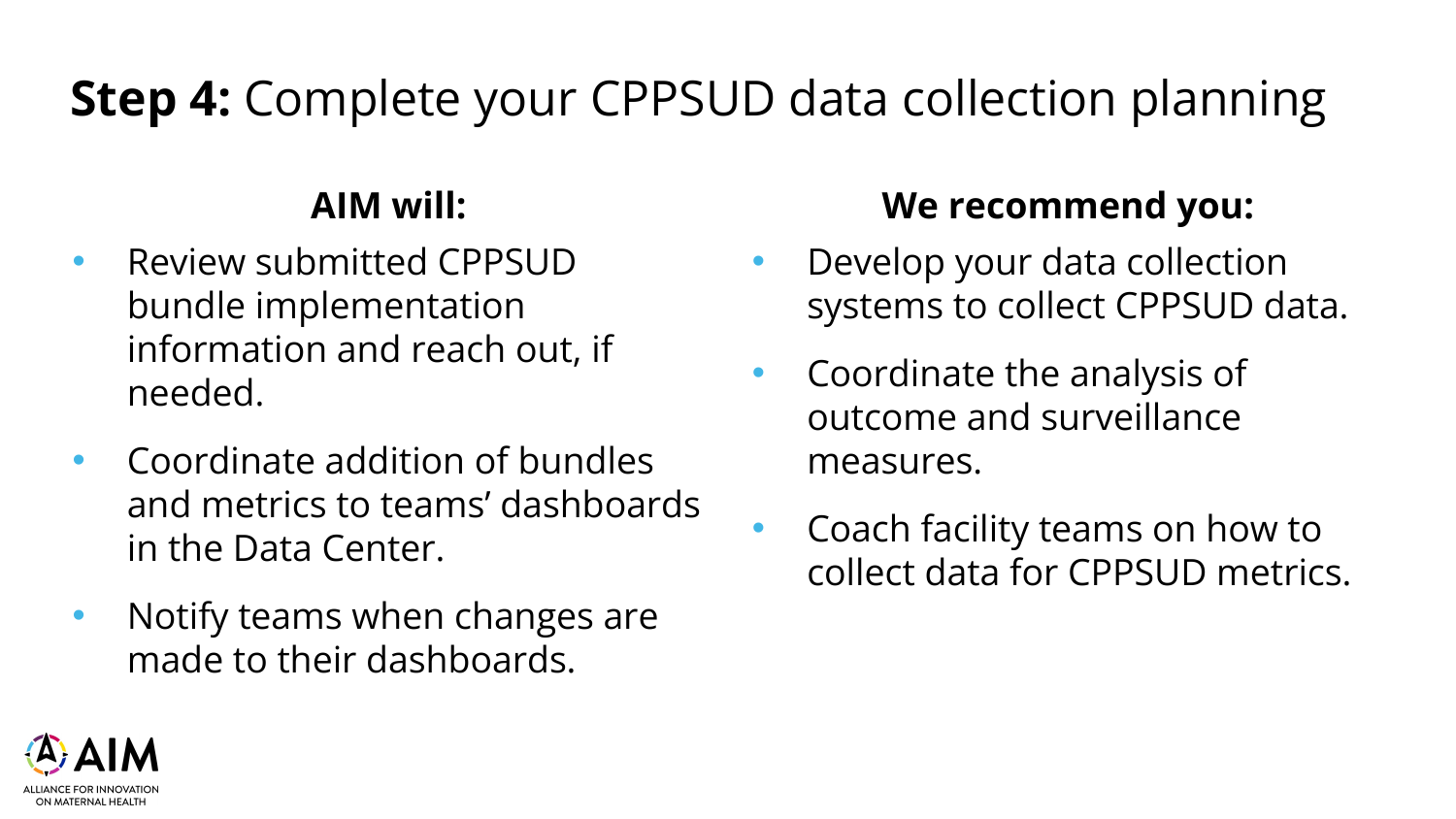

# Step 4: Complete your CPPSUD data collection planning
AIM will:
Review submitted CPPSUD bundle implementation information and reach out, if needed.
Coordinate addition of bundles and metrics to teams’ dashboards in the Data Center.
Notify teams when changes are made to their dashboards.
We recommend you:
Develop your data collection systems to collect CPPSUD data.
Coordinate the analysis of outcome and surveillance measures.
Coach facility teams on how to collect data for CPPSUD metrics.